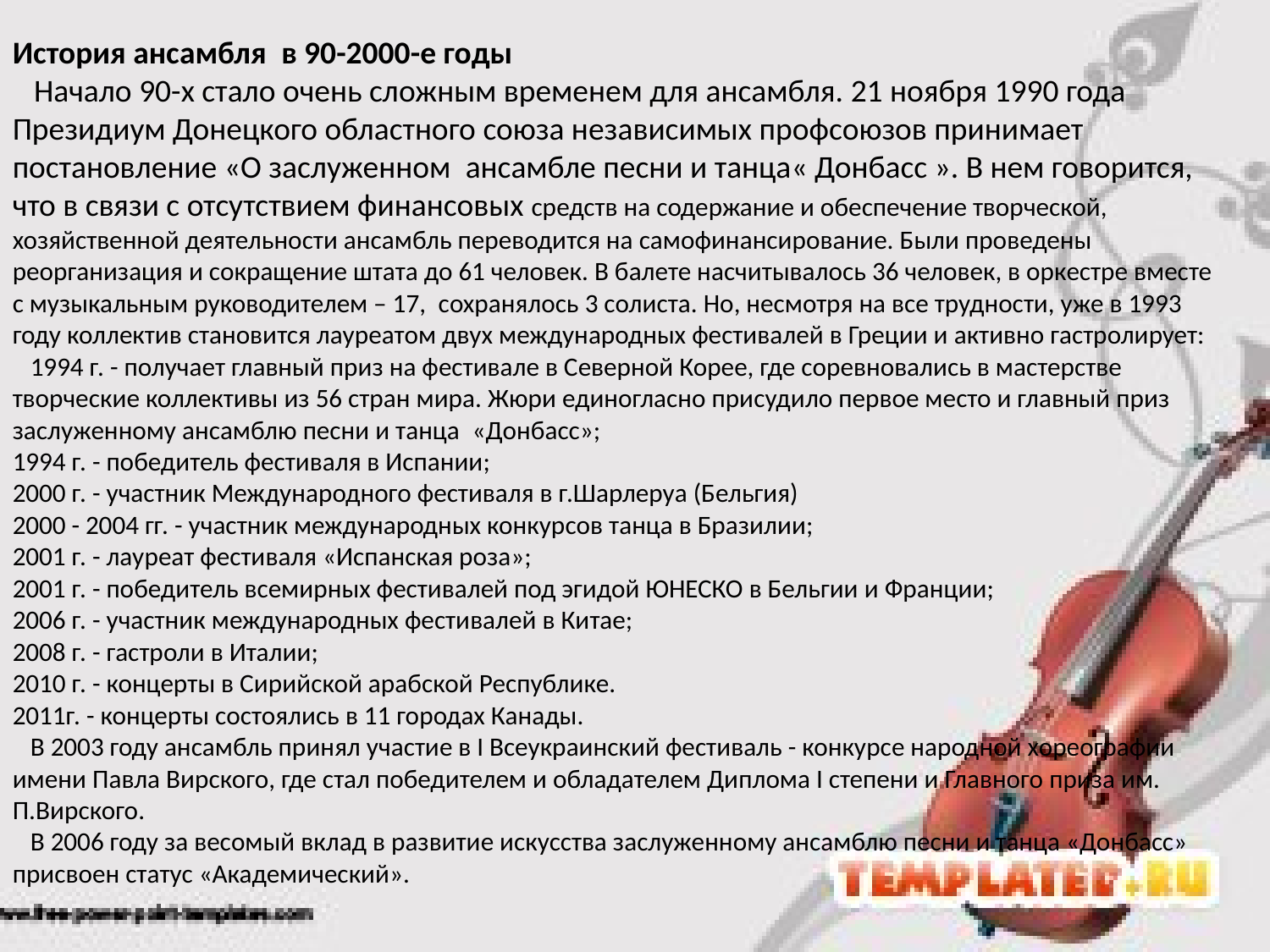

История ансамбля  в 90-2000-е годы
   Начало 90-х стало очень сложным временем для ансамбля. 21 ноября 1990 года Президиум Донецкого областного союза независимых профсоюзов принимает постановление «О заслуженном  ансамбле песни и танца« Донбасс ». В нем говорится, что в связи с отсутствием финансовых средств на содержание и обеспечение творческой, хозяйственной деятельности ансамбль переводится на самофинансирование. Были проведены реорганизация и сокращение штата до 61 человек. В балете насчитывалось 36 человек, в оркестре вместе с музыкальным руководителем – 17,  сохранялось 3 солиста. Но, несмотря на все трудности, уже в 1993 году коллектив становится лауреатом двух международных фестивалей в Греции и активно гастролирует:
   1994 г. - получает главный приз на фестивале в Северной Корее, где соревновались в мастерстве творческие коллективы из 56 стран мира. Жюри единогласно присудило первое место и главный приз заслуженному ансамблю песни и танца  «Донбасс»;
1994 г. - победитель фестиваля в Испании;
2000 г. - участник Международного фестиваля в г.Шарлеруа (Бельгия)
2000 - 2004 гг. - участник международных конкурсов танца в Бразилии;
2001 г. - лауреат фестиваля «Испанская роза»;
2001 г. - победитель всемирных фестивалей под эгидой ЮНЕСКО в Бельгии и Франции;
2006 г. - участник международных фестивалей в Китае;
2008 г. - гастроли в Италии;
2010 г. - концерты в Сирийской арабской Республике.
2011г. - концерты состоялись в 11 городах Канады.
   В 2003 году ансамбль принял участие в I Всеукраинский фестиваль - конкурсе народной хореографии имени Павла Вирского, где стал победителем и обладателем Диплома I степени и Главного приза им. П.Вирского.
   В 2006 году за весомый вклад в развитие искусства заслуженному ансамблю песни и танца «Донбасс» присвоен статус «Академический».